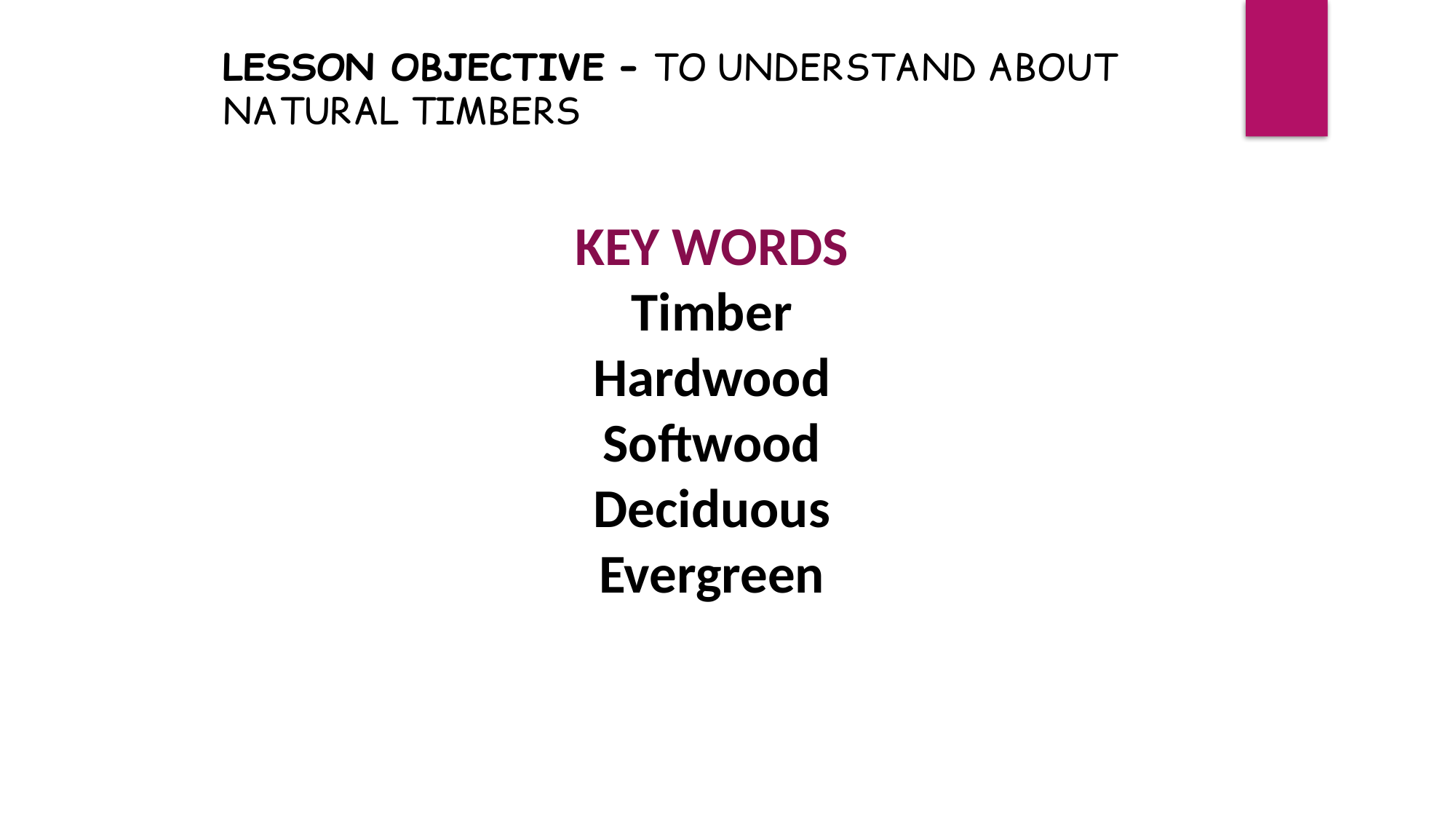

LESSON OBJECTIVE – TO UNDERSTAND ABOUT NATURAL TIMBERS
KEY WORDS
Timber
Hardwood
Softwood
Deciduous
Evergreen